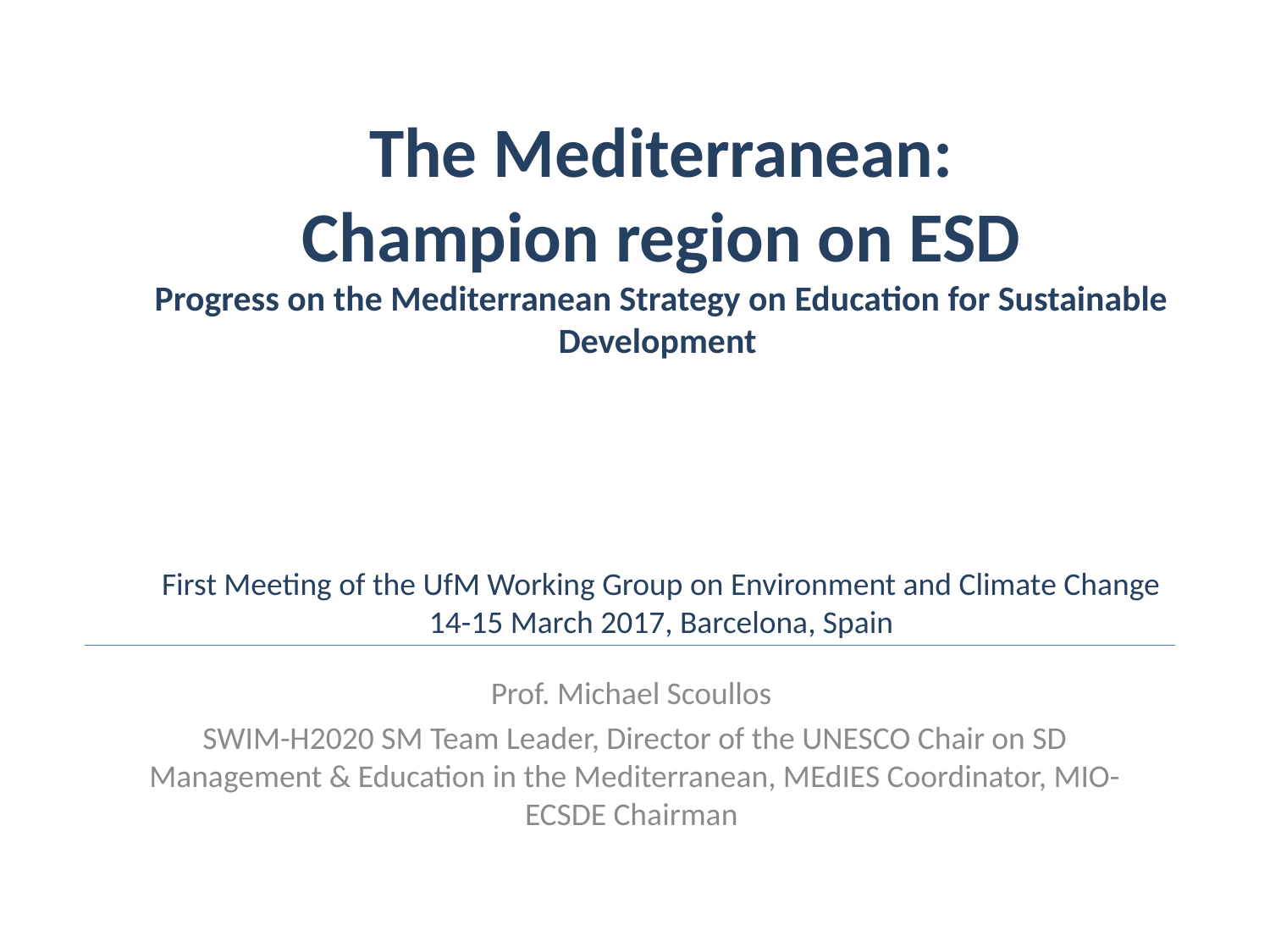

# The Mediterranean: Champion region on ESD Progress on the Mediterranean Strategy on Education for Sustainable Development First Meeting of the UfM Working Group on Environment and Climate Change 14-15 March 2017, Barcelona, Spain
Prof. Michael Scoullos
SWIM-H2020 SM Team Leader, Director of the UNESCO Chair on SD Management & Education in the Mediterranean, MEdIES Coordinator, MIO-ECSDE Chairman